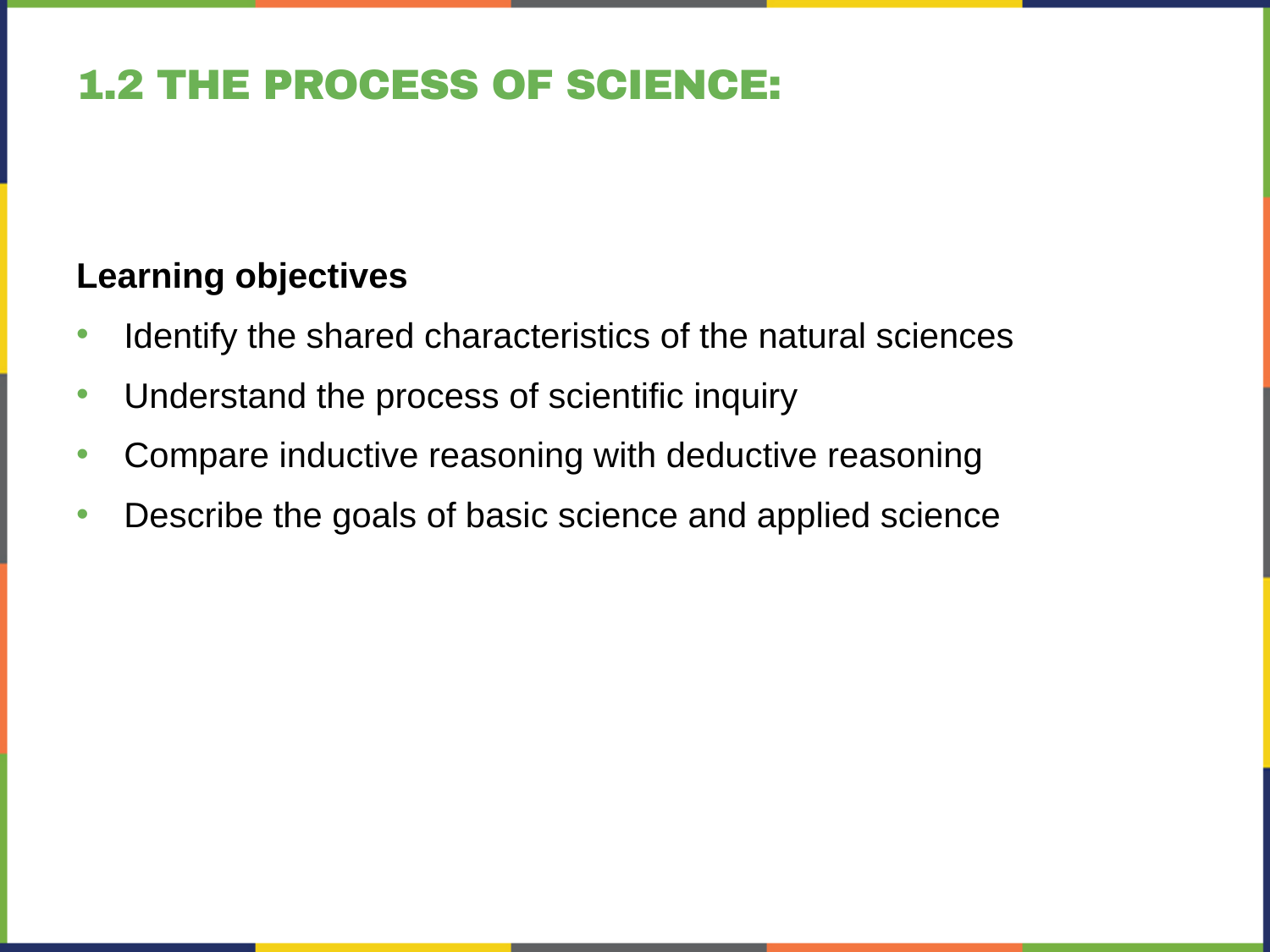

# 1.2 The process of science:
Learning objectives
Identify the shared characteristics of the natural sciences
Understand the process of scientific inquiry
Compare inductive reasoning with deductive reasoning
Describe the goals of basic science and applied science